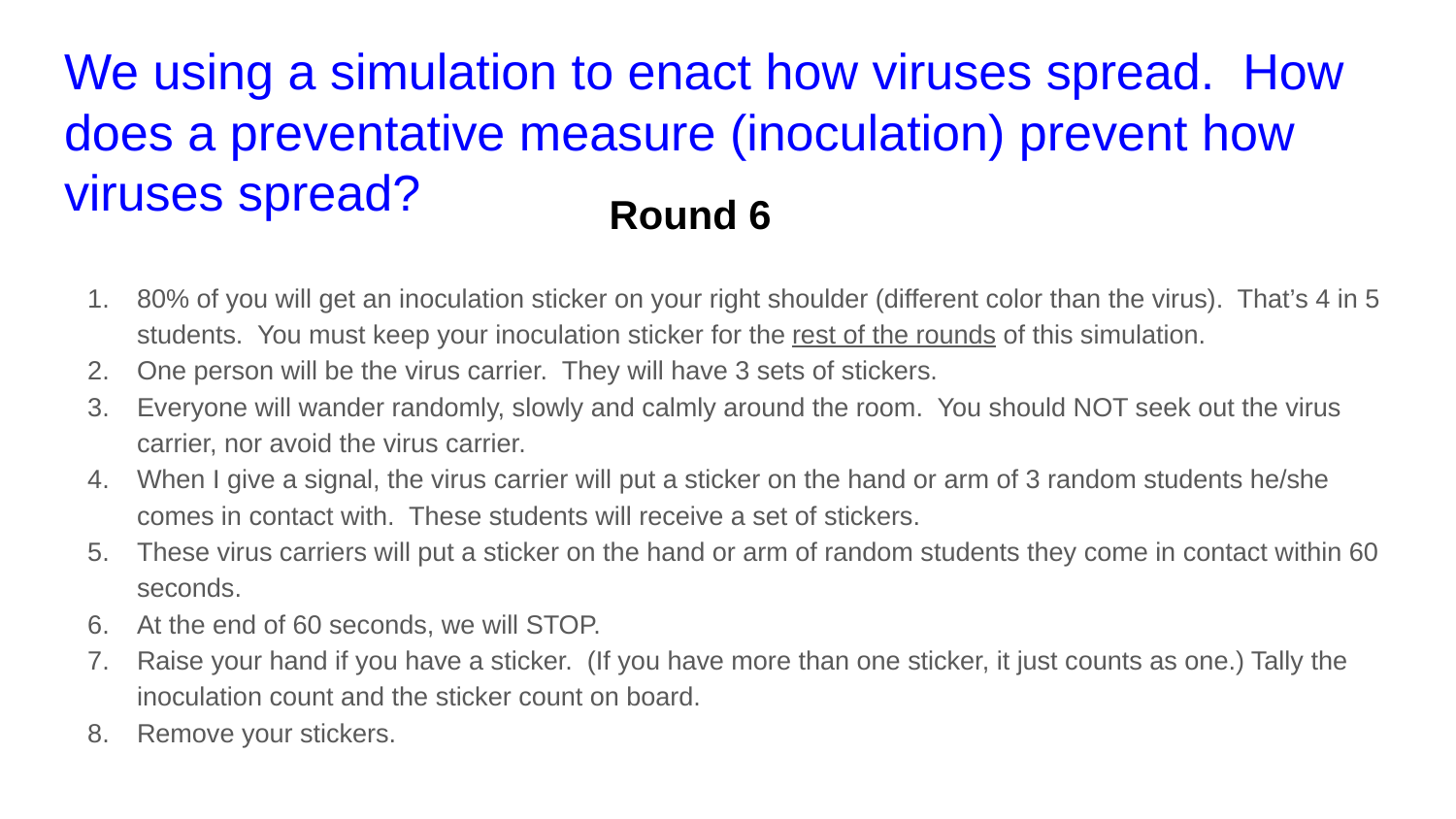

# We using a simulation to enact how viruses spread.  How does a preventative measure (inoculation) prevent how viruses spread?
Round 6
80% of you will get an inoculation sticker on your right shoulder (different color than the virus).  That’s 4 in 5 students.  You must keep your inoculation sticker for the rest of the rounds of this simulation.
One person will be the virus carrier.  They will have 3 sets of stickers.
Everyone will wander randomly, slowly and calmly around the room.  You should NOT seek out the virus carrier, nor avoid the virus carrier.
When I give a signal, the virus carrier will put a sticker on the hand or arm of 3 random students he/she comes in contact with.  These students will receive a set of stickers.
These virus carriers will put a sticker on the hand or arm of random students they come in contact within 60 seconds.
At the end of 60 seconds, we will STOP.
Raise your hand if you have a sticker.  (If you have more than one sticker, it just counts as one.) Tally the inoculation count and the sticker count on board.
Remove your stickers.